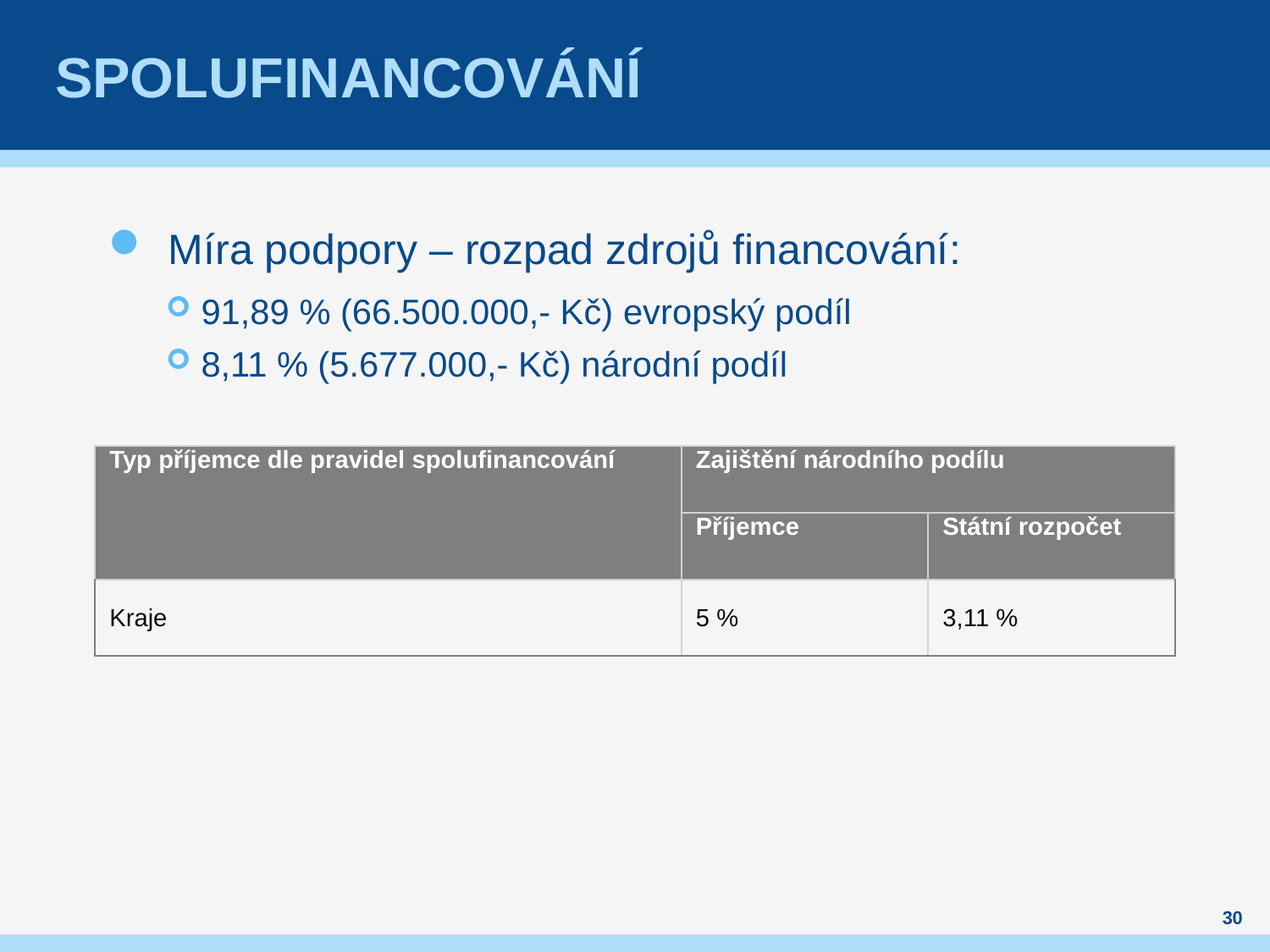

# Spolufinancování
Míra podpory – rozpad zdrojů financování:
91,89 % (66.500.000,- Kč) evropský podíl
8,11 % (5.677.000,- Kč) národní podíl
| Typ příjemce dle pravidel spolufinancování | Zajištění národního podílu |  |
| --- | --- | --- |
|  | Příjemce | Státní rozpočet |
| Kraje | 5 % | 3,11 % |
30